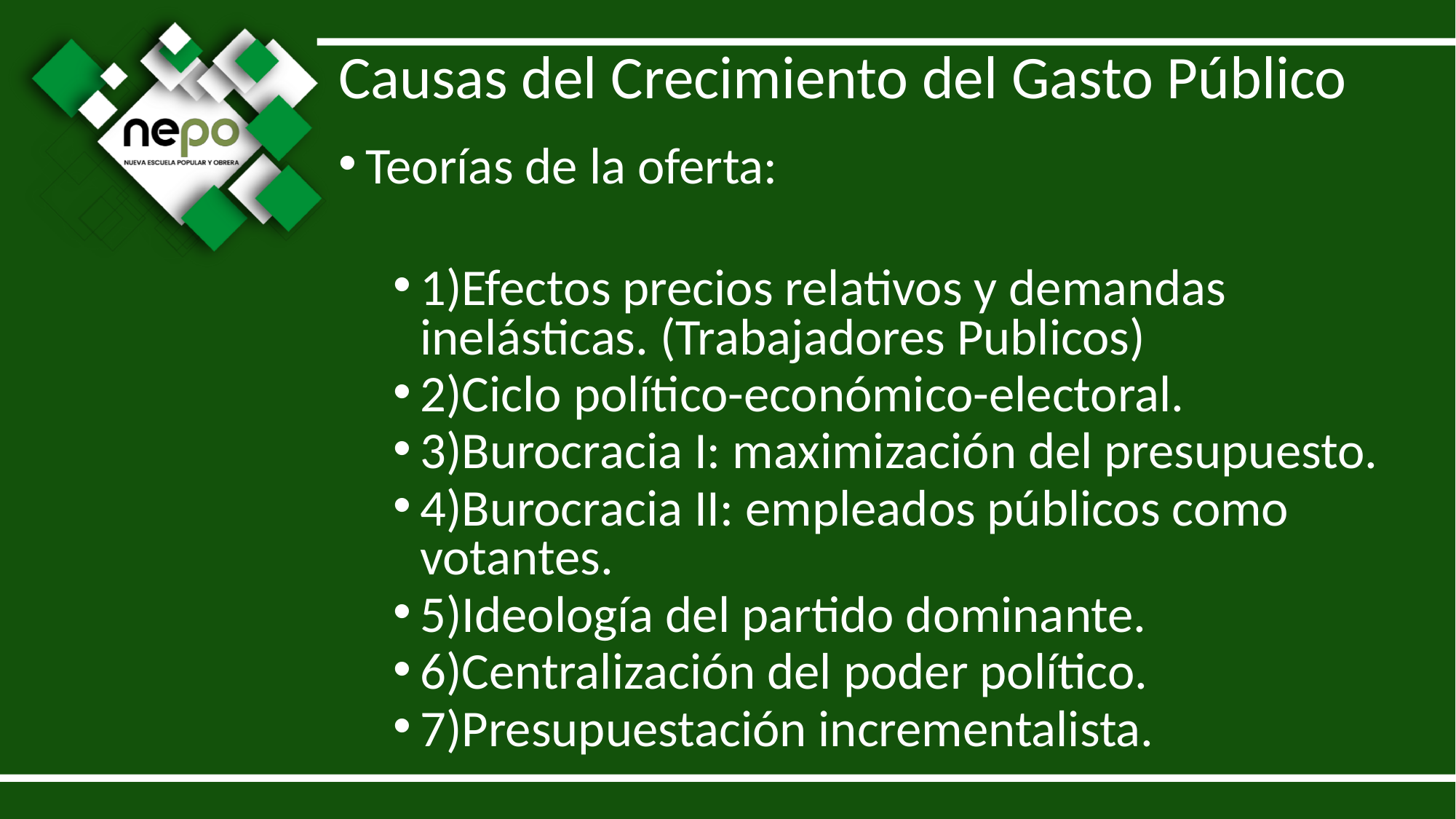

Causas del Crecimiento del Gasto Público
Teorías de la oferta:

1)Efectos precios relativos y demandas inelásticas. (Trabajadores Publicos)
2)Ciclo político-económico-electoral.
3)Burocracia I: maximización del presupuesto.
4)Burocracia II: empleados públicos como votantes.
5)Ideología del partido dominante.
6)Centralización del poder político.
7)Presupuestación incrementalista.